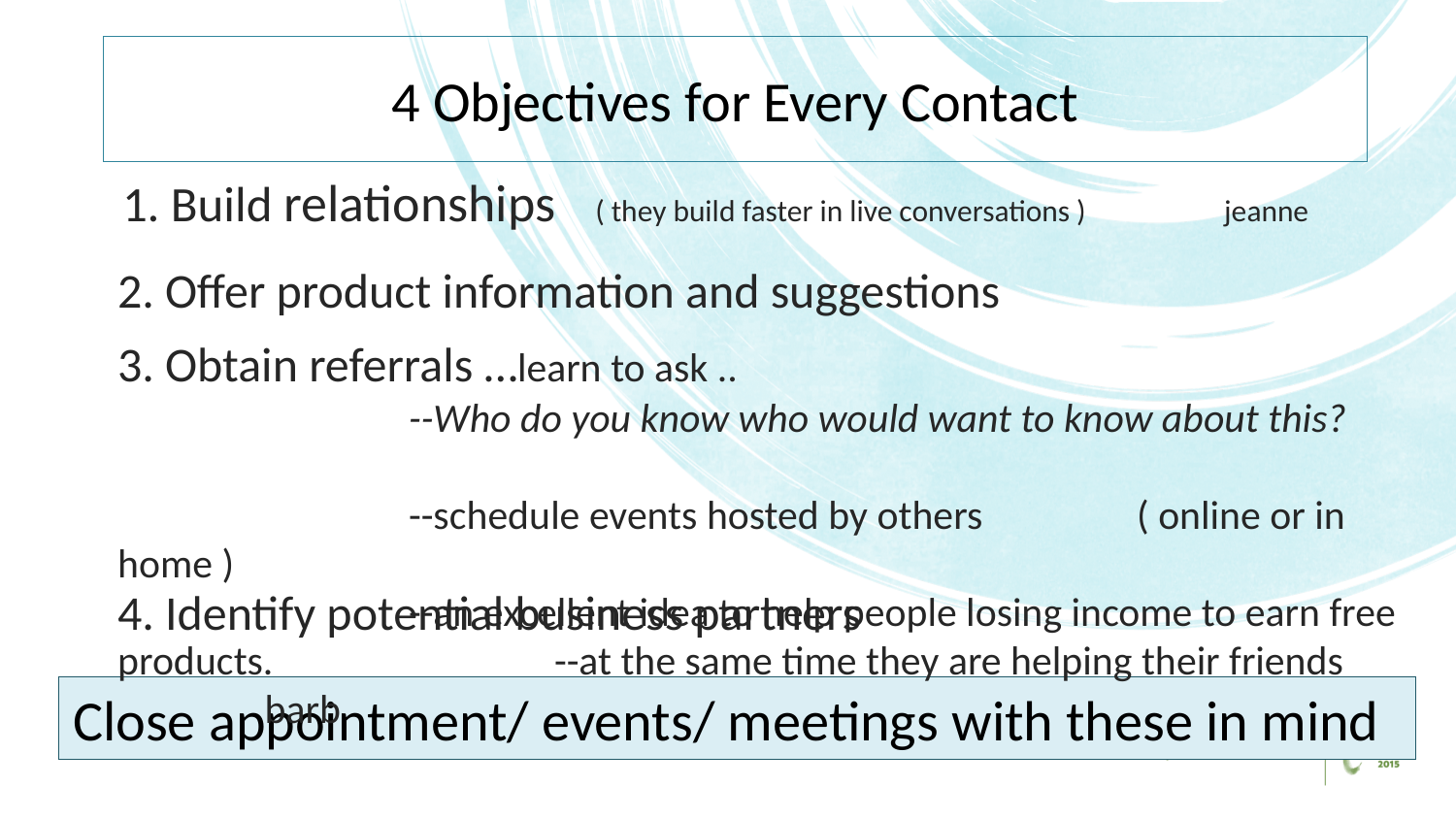

# 4 Objectives for Every Contact
      1. Build relationships	( they build faster in live conversations )		jeanne
2. Offer product information and suggestions
3. Obtain referrals …learn to ask ..
		--Who do you know who would want to know about this?
		--schedule events hosted by others 	( online or in home )
		--an excellent idea to help people losing income to earn free products.  		--at the same time they are helping their friends                       barb
4. Identify potential business partners
Close appointment/ events/ meetings with these in mind